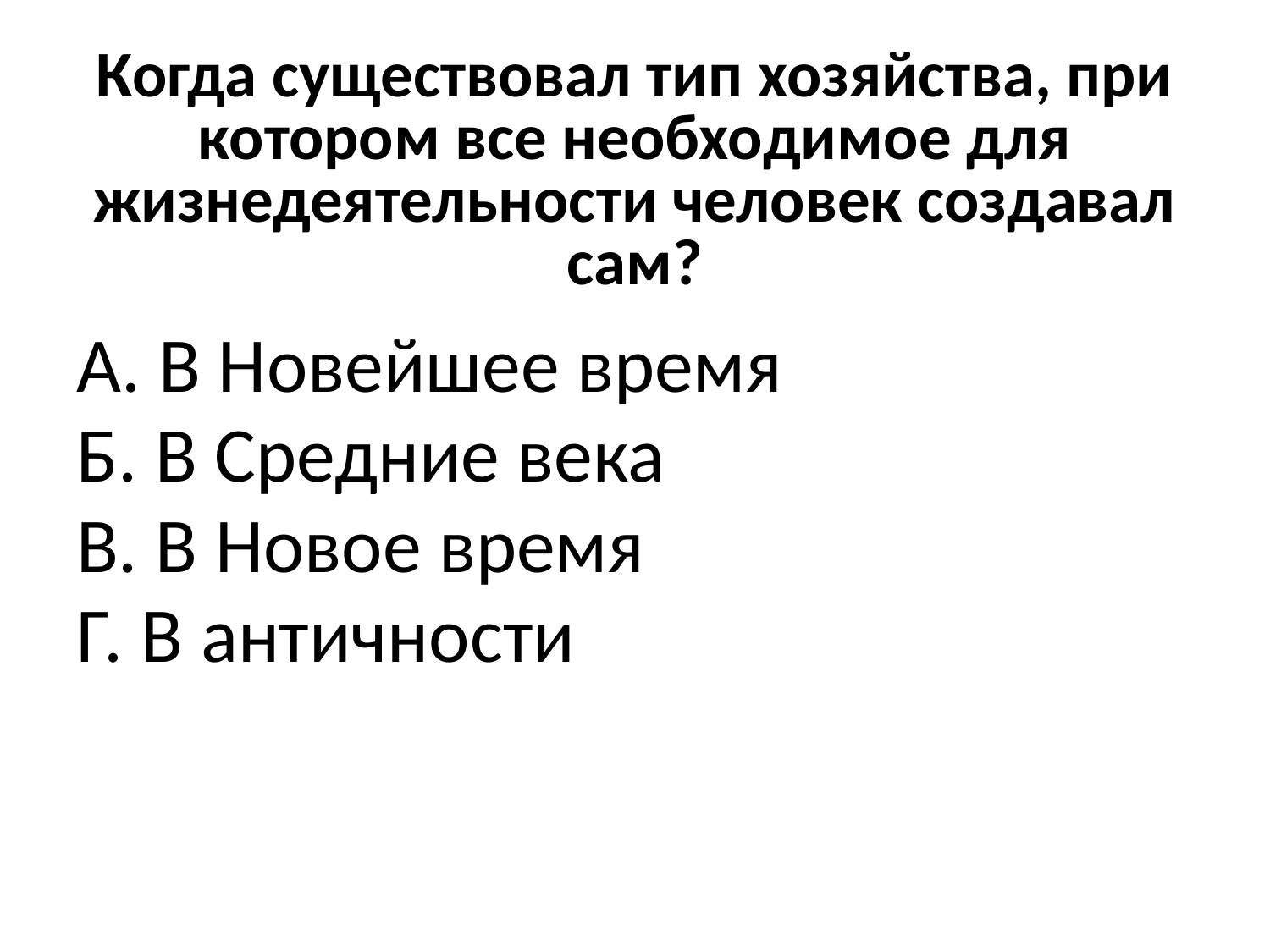

# Когда существовал тип хозяйства, при котором все необходимое для жизнедеятельности человек создавал сам?
А. В Новейшее время
Б. В Средние века
В. В Новое время
Г. В античности